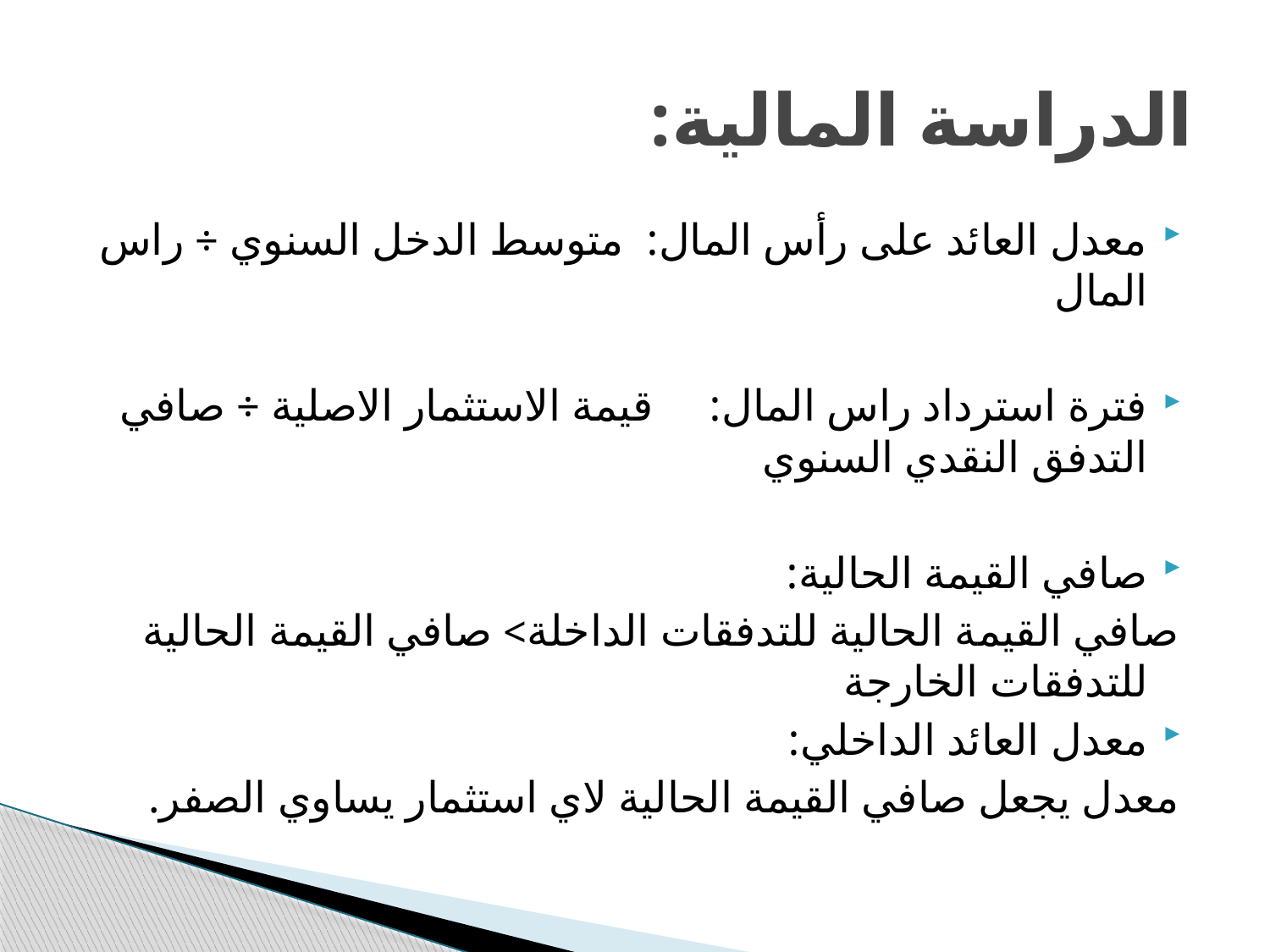

# الدراسة المالية:
معدل العائد على رأس المال:  متوسط الدخل السنوي ÷ راس المال

فترة استرداد راس المال:     قيمة الاستثمار الاصلية ÷ صافي التدفق النقدي السنوي

صافي القيمة الحالية:
صافي القيمة الحالية للتدفقات الداخلة> صافي القيمة الحالية للتدفقات الخارجة
معدل العائد الداخلي:
معدل يجعل صافي القيمة الحالية لاي استثمار يساوي الصفر.